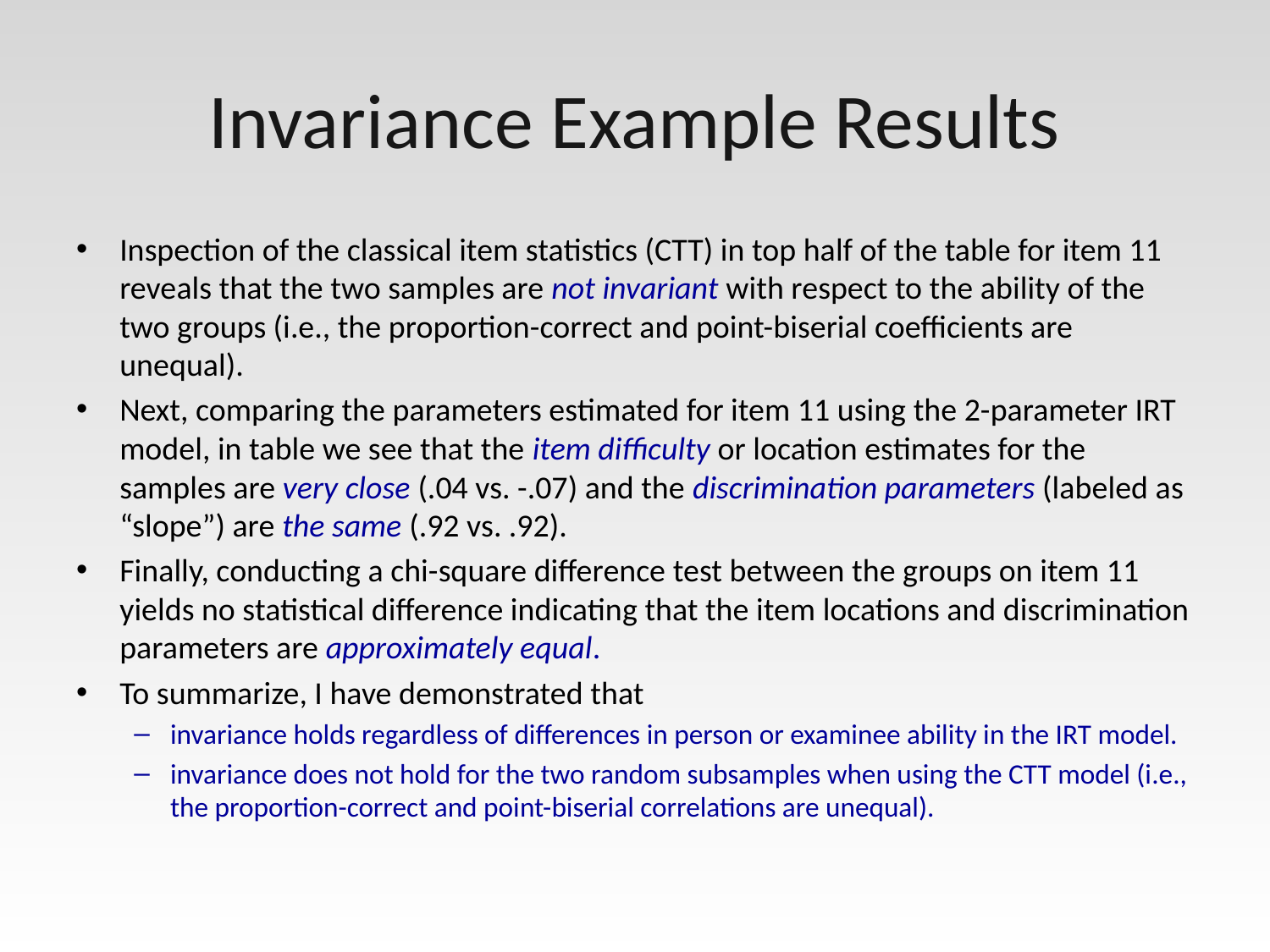

# Invariance Example Results
Inspection of the classical item statistics (CTT) in top half of the table for item 11 reveals that the two samples are not invariant with respect to the ability of the two groups (i.e., the proportion-correct and point-biserial coefficients are unequal).
Next, comparing the parameters estimated for item 11 using the 2-parameter IRT model, in table we see that the item difficulty or location estimates for the samples are very close (.04 vs. -.07) and the discrimination parameters (labeled as “slope”) are the same (.92 vs. .92).
Finally, conducting a chi-square difference test between the groups on item 11 yields no statistical difference indicating that the item locations and discrimination parameters are approximately equal.
To summarize, I have demonstrated that
invariance holds regardless of differences in person or examinee ability in the IRT model.
invariance does not hold for the two random subsamples when using the CTT model (i.e., the proportion-correct and point-biserial correlations are unequal).